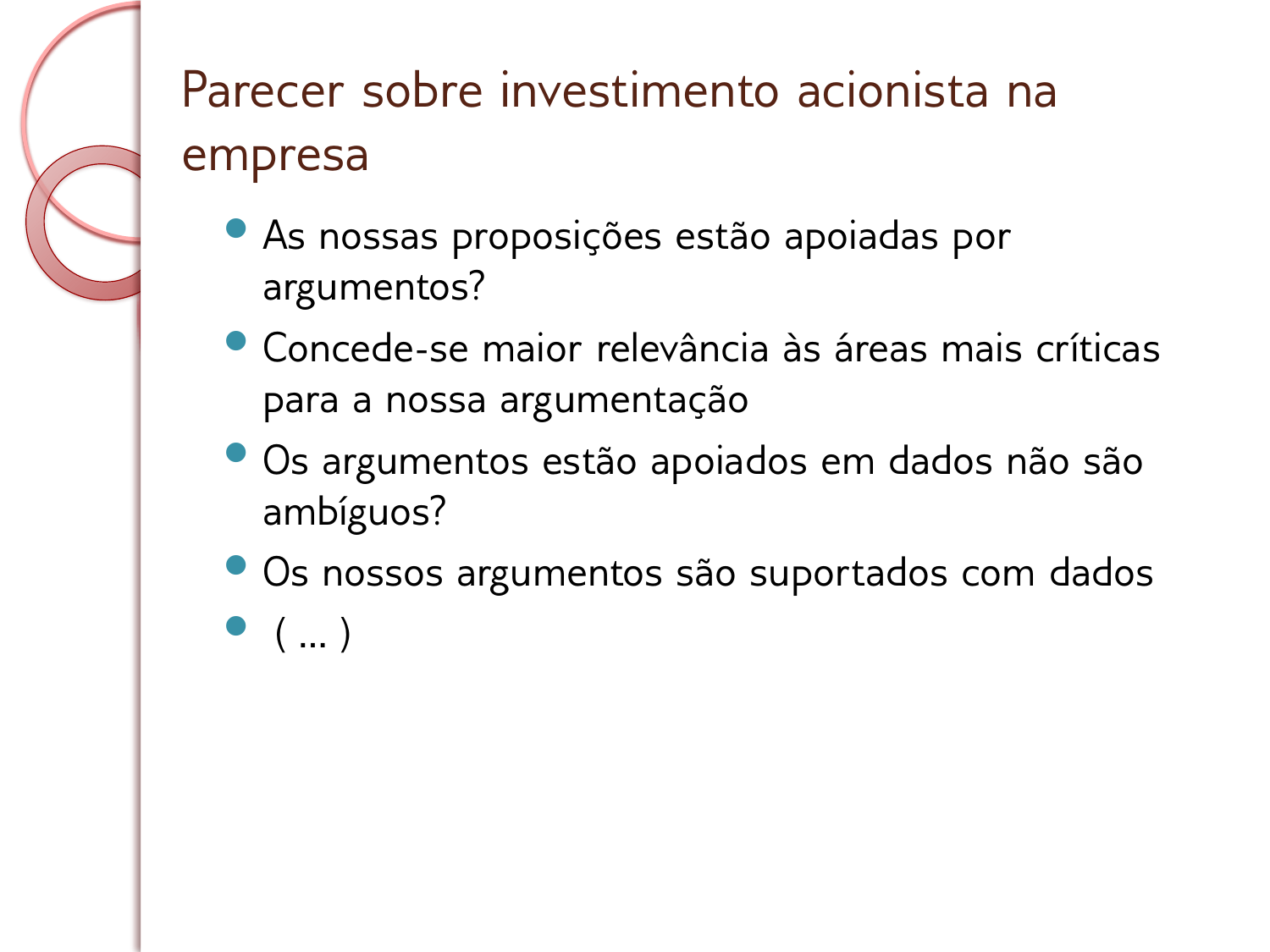

# Parecer sobre investimento acionista na empresa
As nossas proposições estão apoiadas por argumentos?
Concede-se maior relevância às áreas mais críticas para a nossa argumentação
Os argumentos estão apoiados em dados não são ambíguos?
Os nossos argumentos são suportados com dados
 ( … )